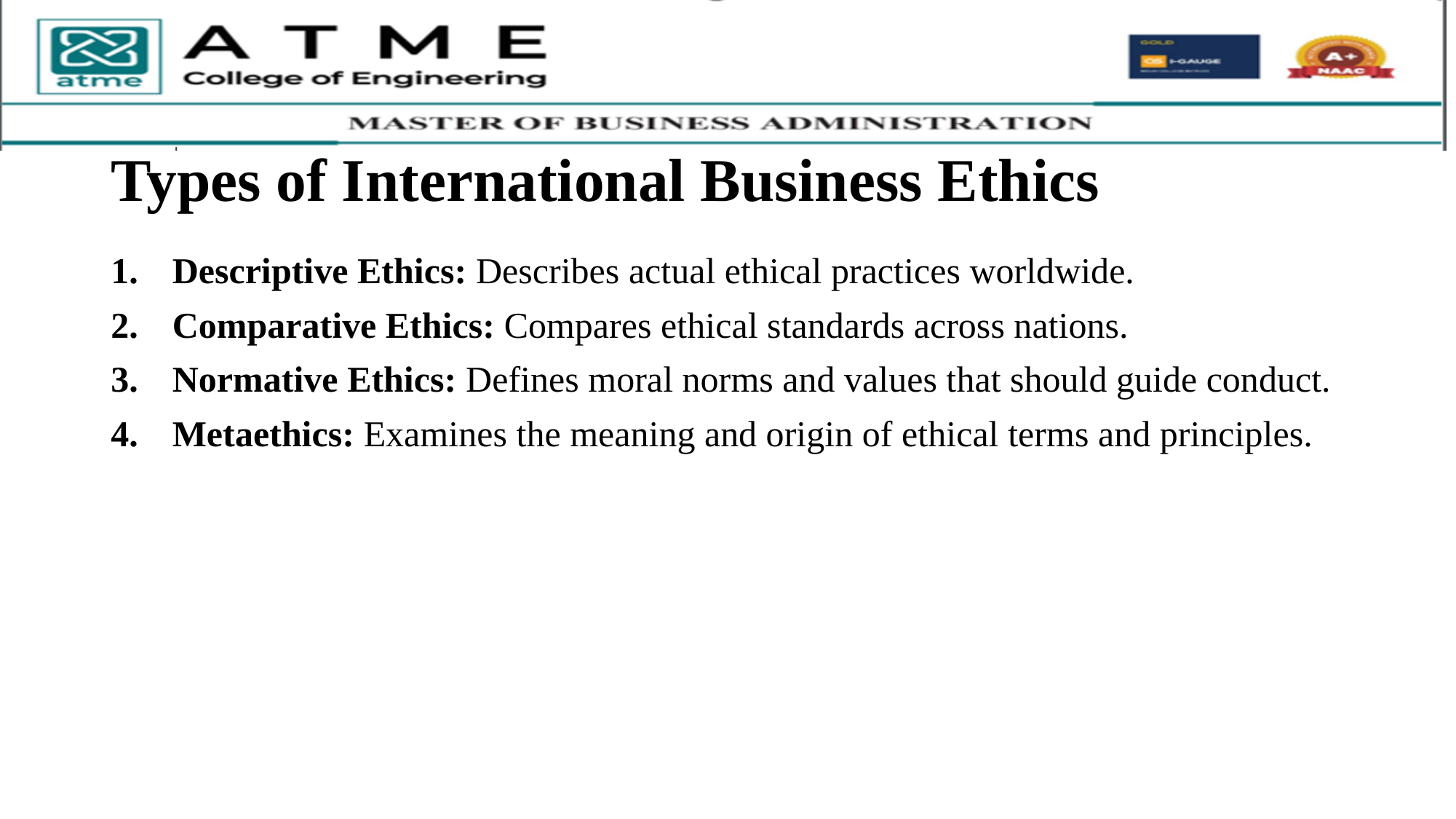

# Types of International Business Ethics
Descriptive Ethics: Describes actual ethical practices worldwide.
Comparative Ethics: Compares ethical standards across nations.
Normative Ethics: Defines moral norms and values that should guide conduct.
Metaethics: Examines the meaning and origin of ethical terms and principles.